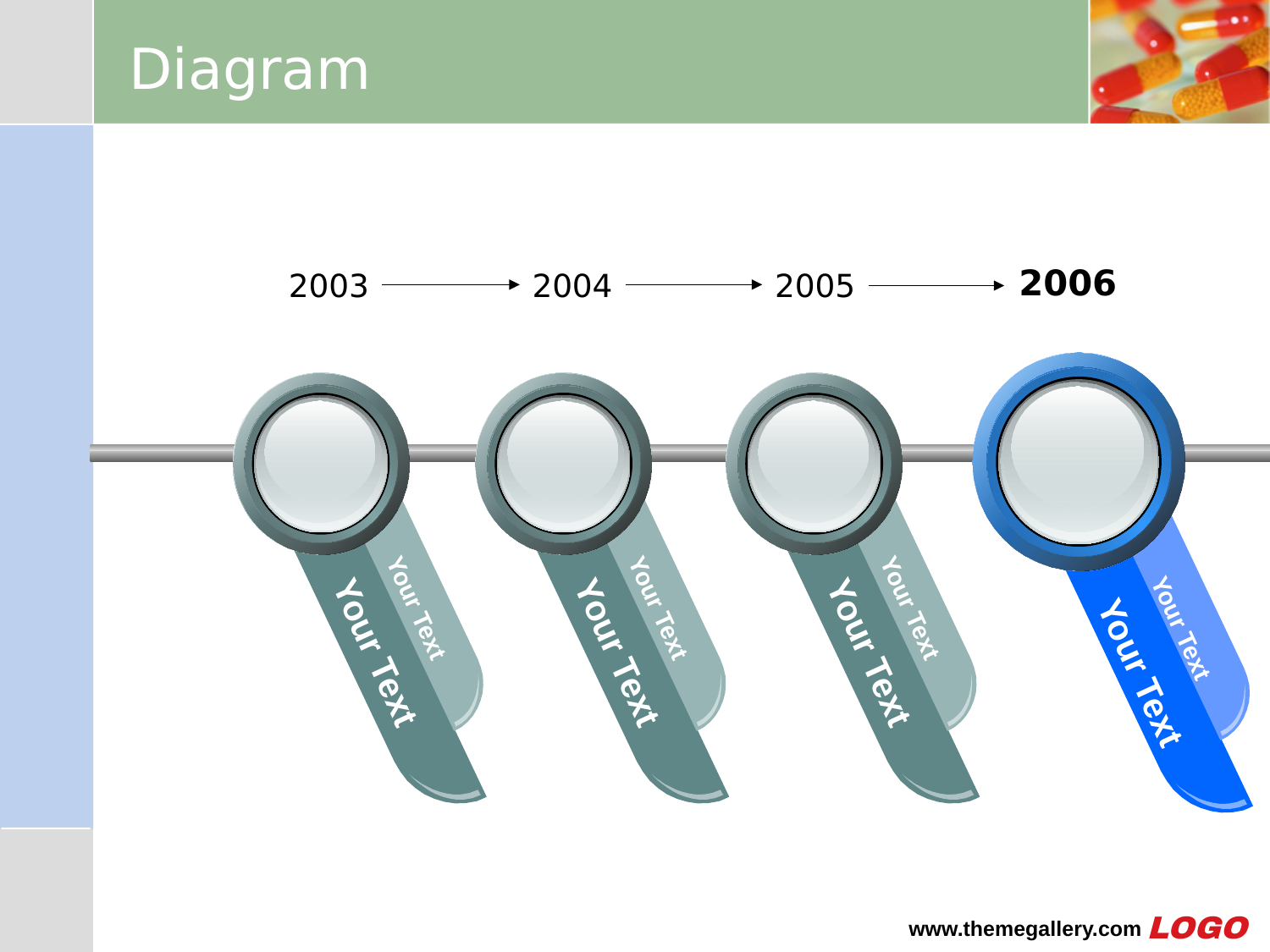

# Diagram
2006
2003
2004
2005

Your Text

Your Text

Your Text

Your Text

Your Text

Your Text

Your Text

Your Text

www.themegallery.com